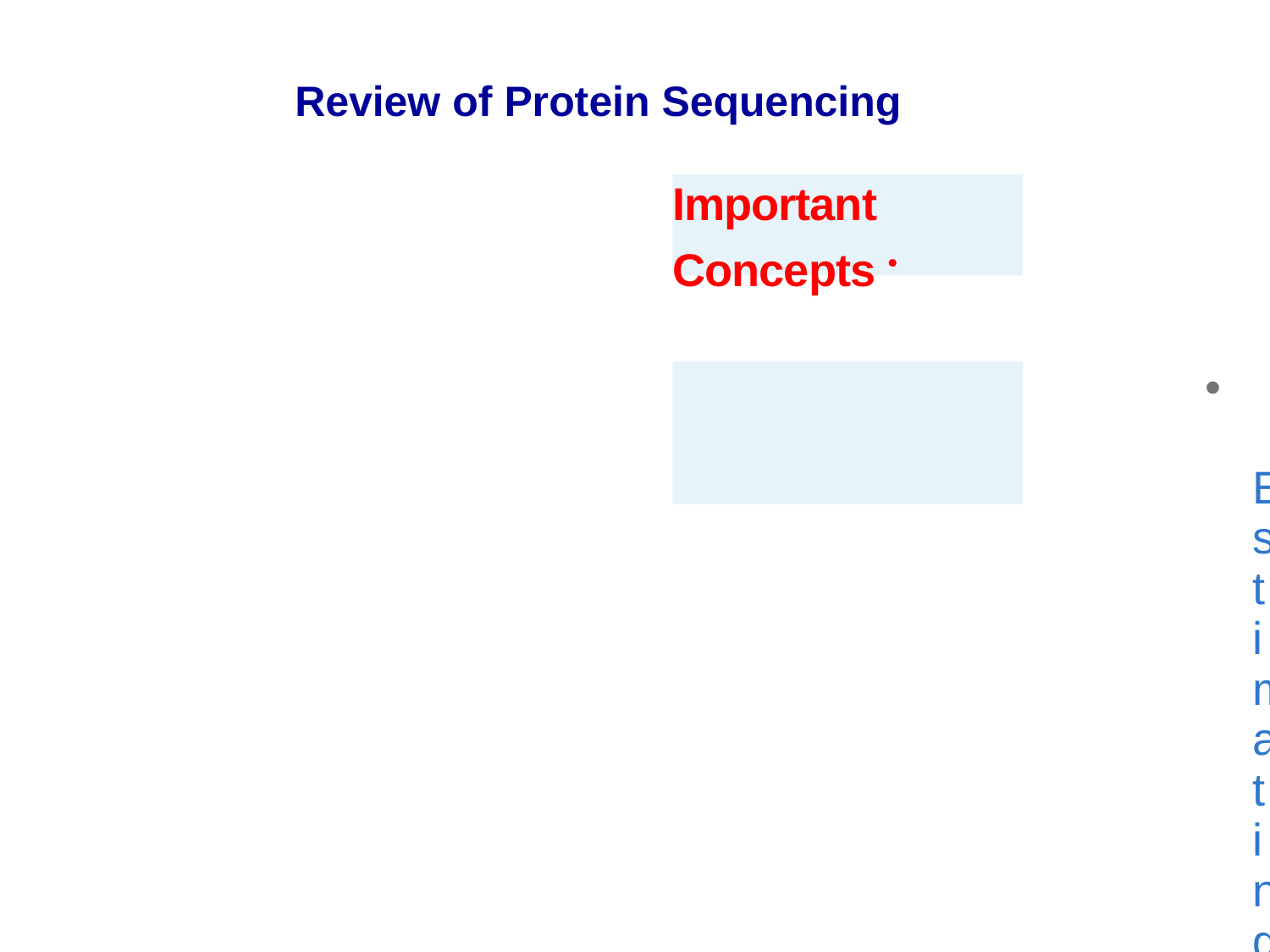

Review of Protein Sequencing
Important
Concepts •
• Estimating and scoring whole protein mass